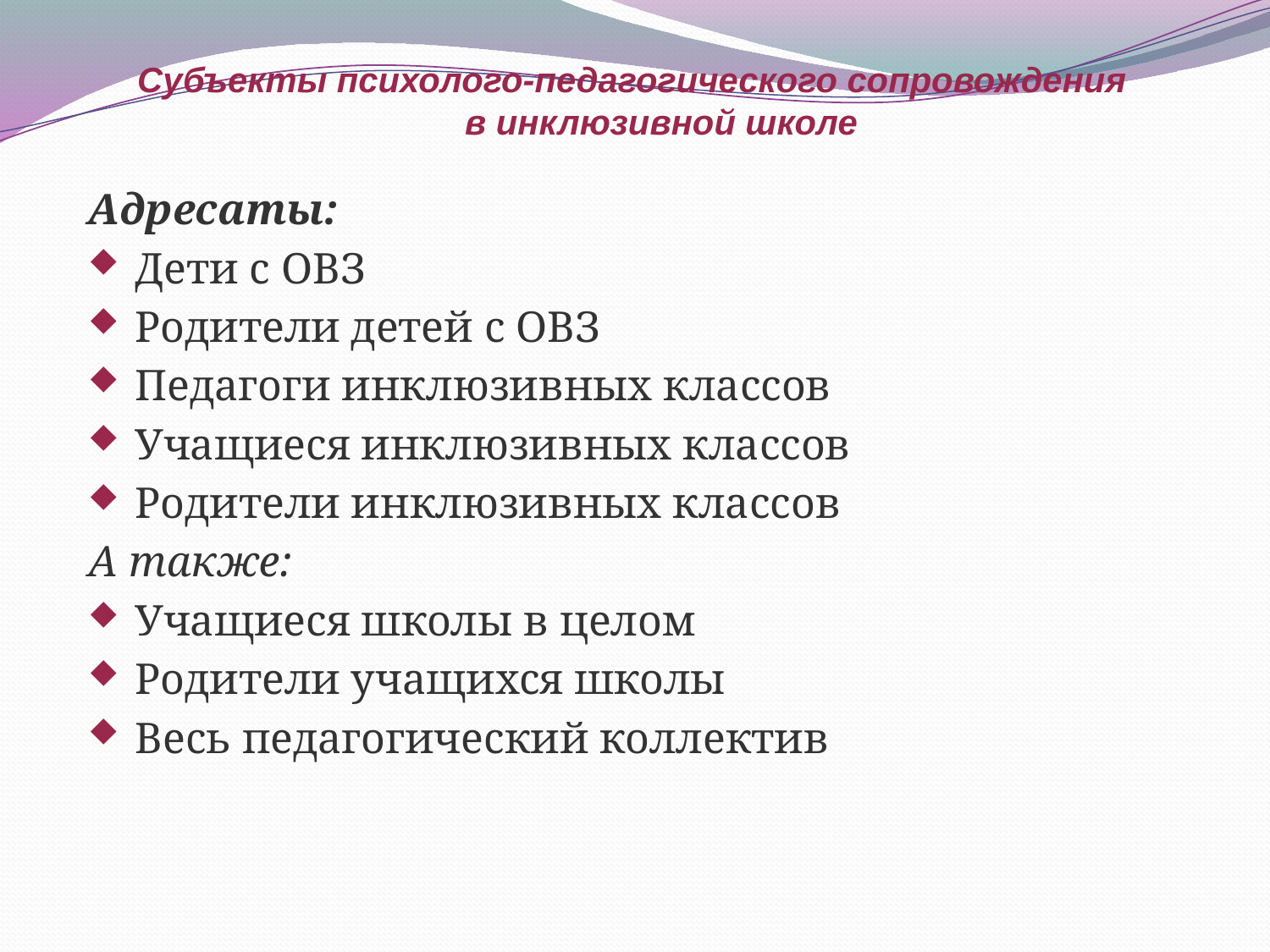

Субъекты психолого-педагогического сопровождения
в инклюзивной школе
Адресаты:
Дети с ОВЗ
Родители детей с ОВЗ
Педагоги инклюзивных классов
Учащиеся инклюзивных классов
Родители инклюзивных классов
А также:
Учащиеся школы в целом
Родители учащихся школы
Весь педагогический коллектив